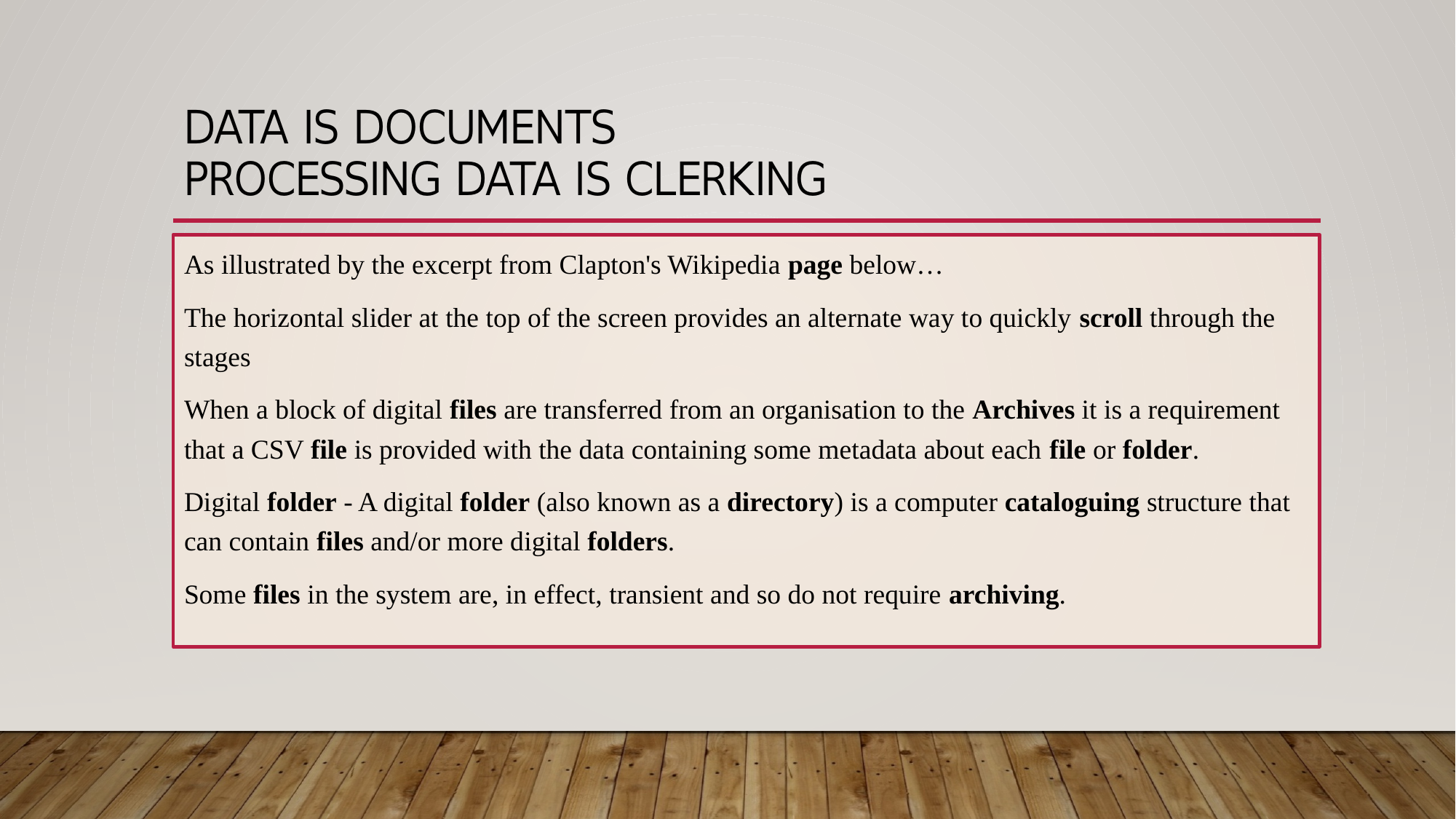

# DATA IS DOCUMENTS PROCESSING data IS CLERKING
As illustrated by the excerpt from Clapton's Wikipedia page below…
The horizontal slider at the top of the screen provides an alternate way to quickly scroll through the stages
When a block of digital files are transferred from an organisation to the Archives it is a requirement that a CSV file is provided with the data containing some metadata about each file or folder.
Digital folder - A digital folder (also known as a directory) is a computer cataloguing structure that can contain files and/or more digital folders.
Some files in the system are, in effect, transient and so do not require archiving.